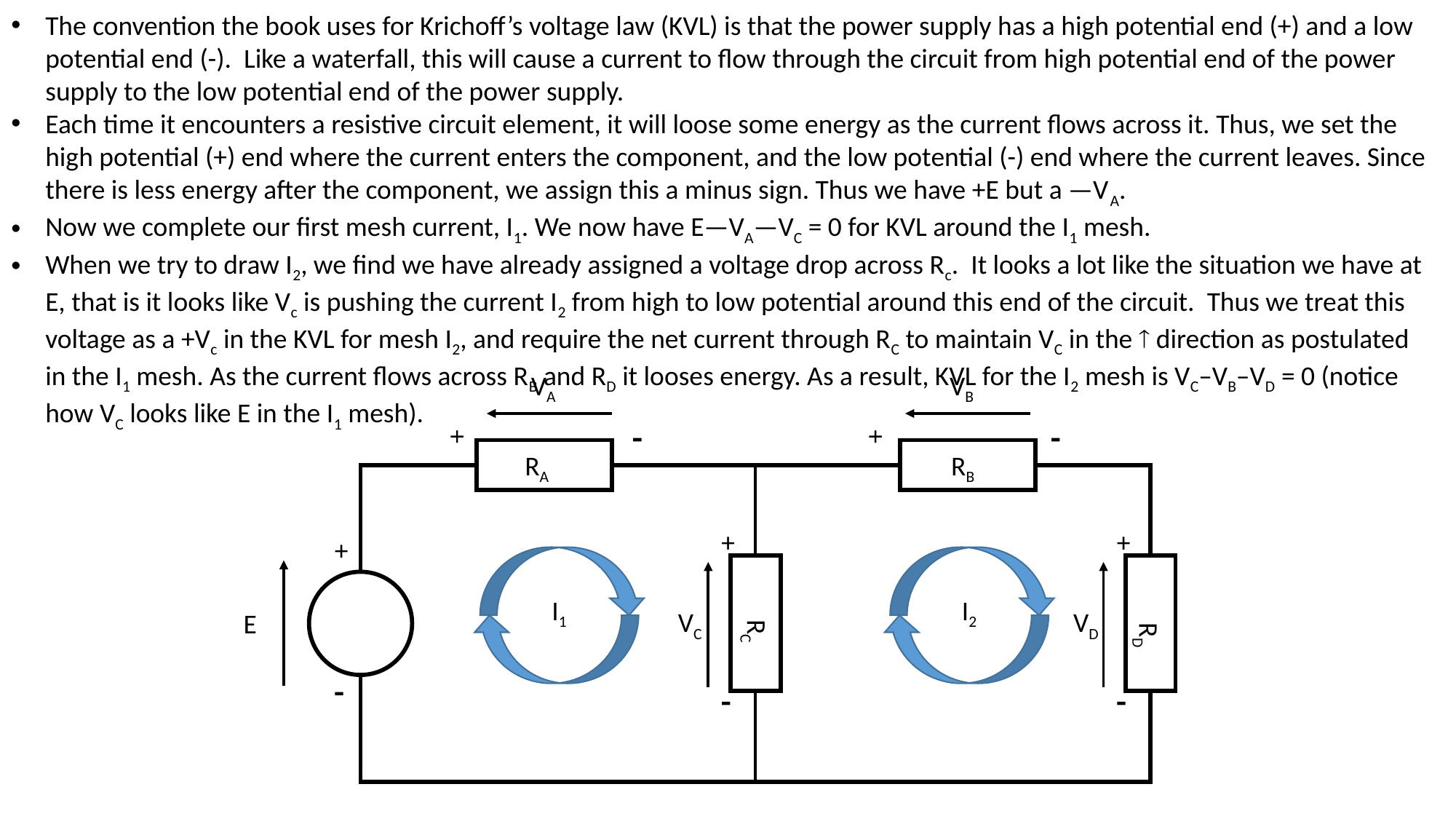

The convention the book uses for Krichoff’s voltage law (KVL) is that the power supply has a high potential end (+) and a low potential end (-).  Like a waterfall, this will cause a current to flow through the circuit from high potential end of the power supply to the low potential end of the power supply.
Each time it encounters a resistive circuit element, it will loose some energy as the current flows across it. Thus, we set the high potential (+) end where the current enters the component, and the low potential (-) end where the current leaves. Since there is less energy after the component, we assign this a minus sign. Thus we have +E but a —VA.
Now we complete our first mesh current, I1. We now have E—VA—VC = 0 for KVL around the I1 mesh.
When we try to draw I2, we find we have already assigned a voltage drop across Rc.  It looks a lot like the situation we have at E, that is it looks like Vc is pushing the current I2 from high to low potential around this end of the circuit.  Thus we treat this voltage as a +Vc in the KVL for mesh I2, and require the net current through RC to maintain VC in the ↑ direction as postulated in the I1 mesh. As the current flows across RB and RD it looses energy. As a result, KVL for the I2 mesh is VC–VB–VD = 0 (notice how VC looks like E in the I1 mesh).
VA
+
−

RA
RB

E
RC
RD
+
−
VB
+
−
+
+

I1

I2

VC
VD
−
−